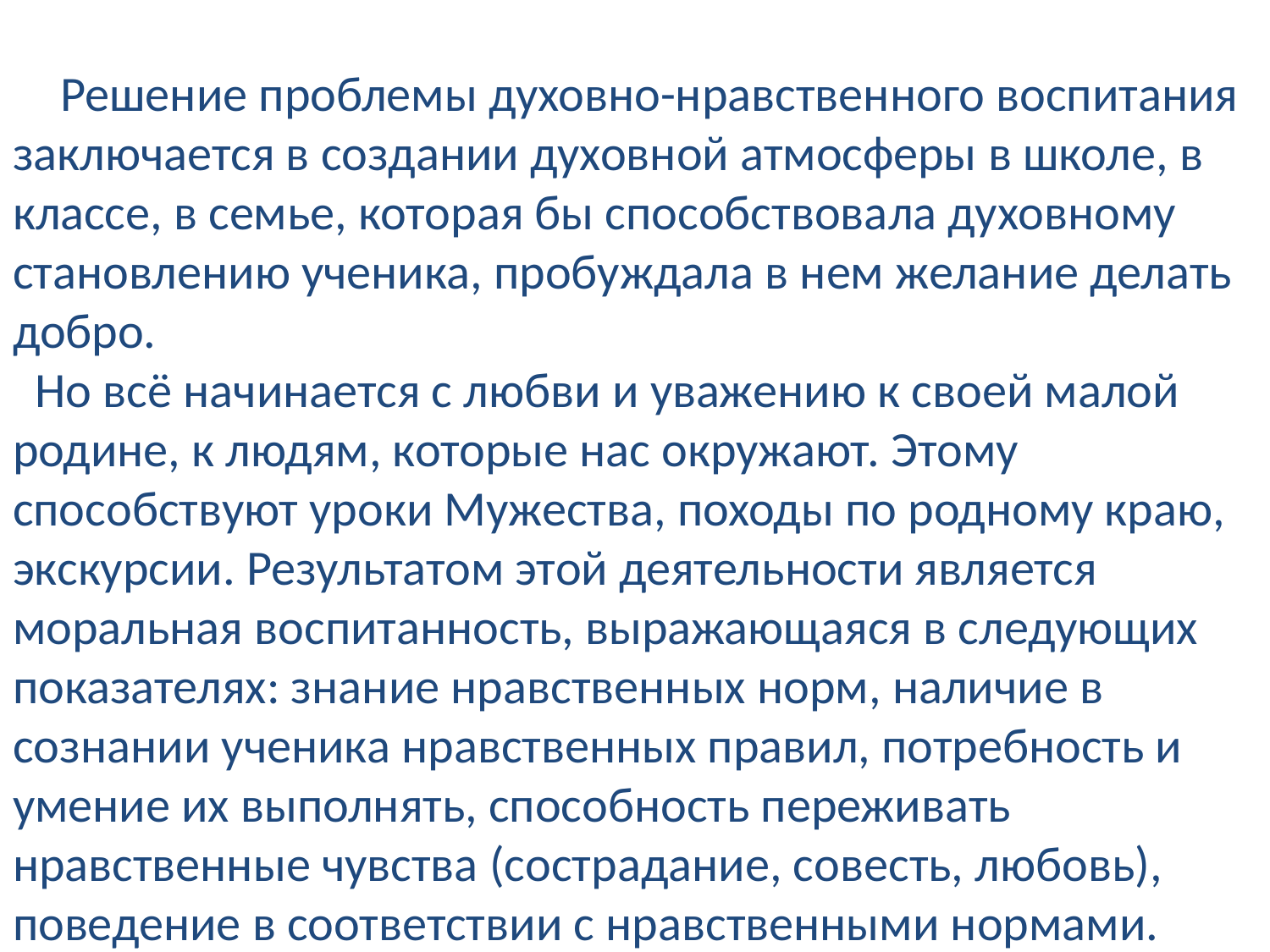

Решение проблемы духовно-нравственного воспитания заключается в создании духовной атмосферы в школе, в классе, в семье, которая бы способствовала духовному становлению ученика, пробуждала в нем желание делать добро.
  Но всё начинается с любви и уважению к своей малой родине, к людям, которые нас окружают. Этому способствуют уроки Мужества, походы по родному краю, экскурсии. Результатом этой деятельности является моральная воспитанность, выражающаяся в следующих показателях: знание нравственных норм, наличие в сознании ученика нравственных правил, потребность и умение их выполнять, способность переживать нравственные чувства (сострадание, совесть, любовь), поведение в соответствии с нравственными нормами.